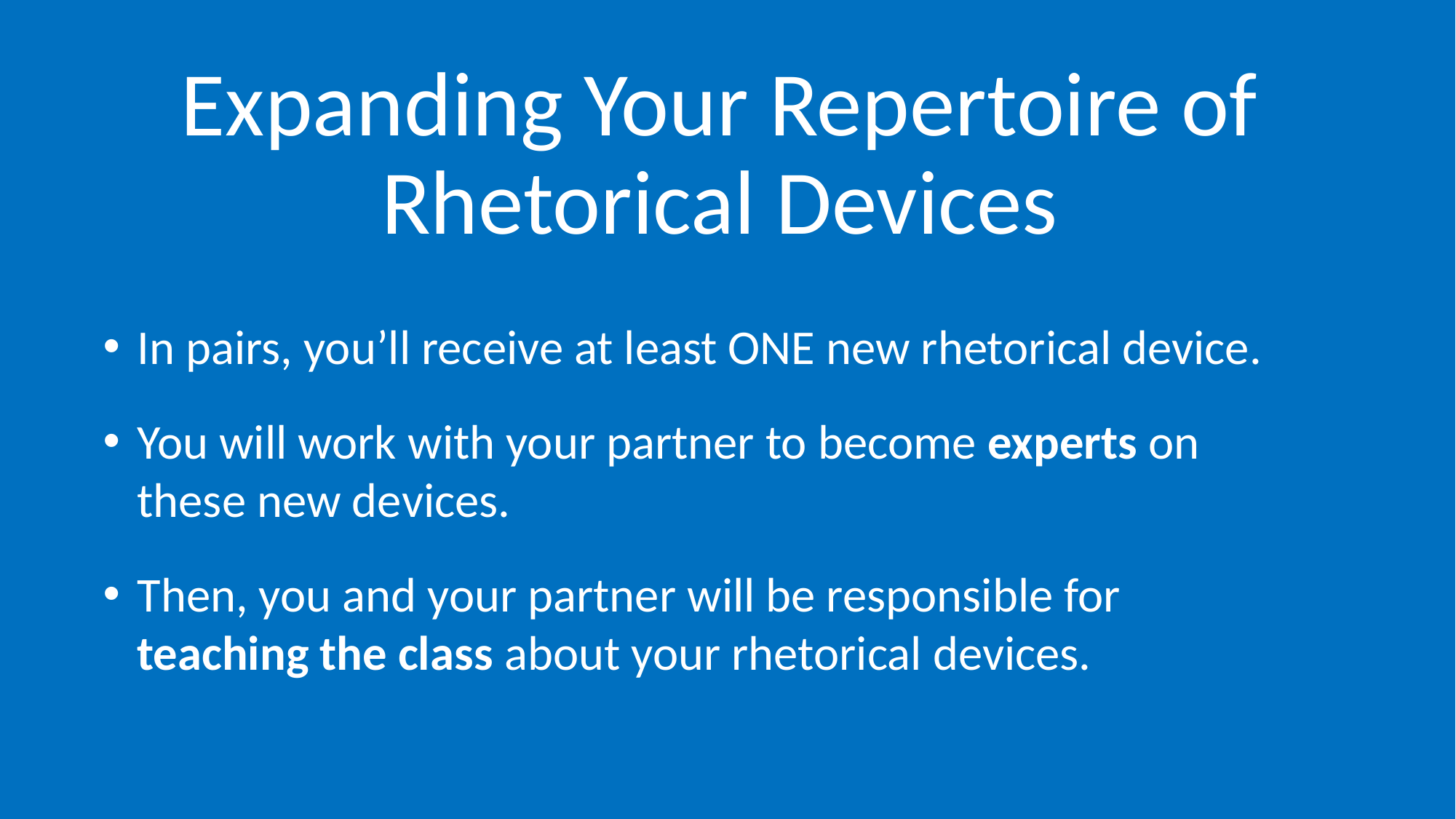

# Expanding Your Repertoire of Rhetorical Devices
In pairs, you’ll receive at least ONE new rhetorical device.
You will work with your partner to become experts on these new devices.
Then, you and your partner will be responsible for teaching the class about your rhetorical devices.